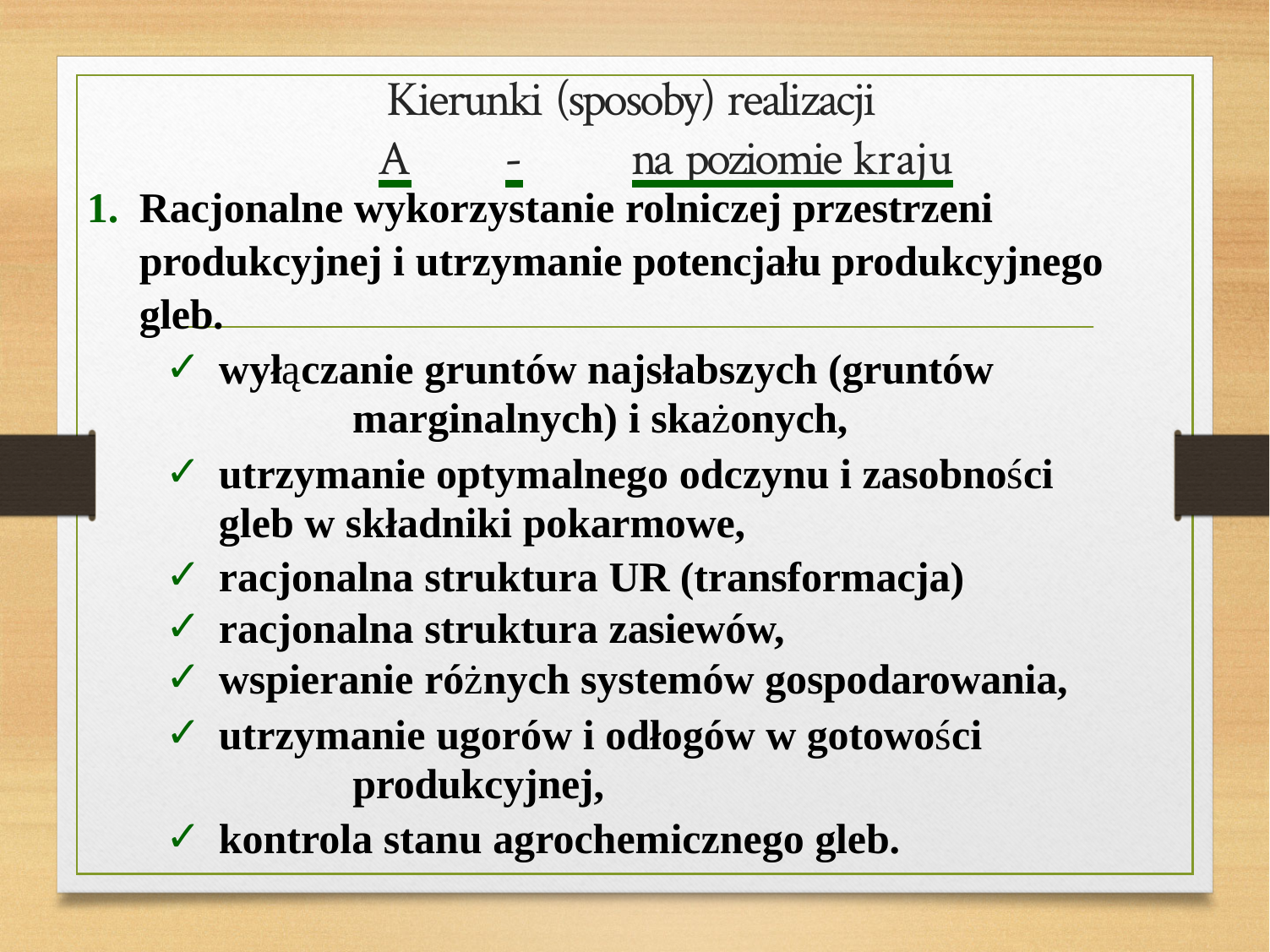

# Kierunki (sposoby) realizacji A	-	na poziomie kraju
Racjonalne wykorzystanie rolniczej przestrzeni produkcyjnej i utrzymanie potencjału produkcyjnego gleb.
wyłączanie gruntów najsłabszych (gruntów 	marginalnych) i skażonych,
utrzymanie optymalnego odczynu i zasobności 	gleb w składniki pokarmowe,
racjonalna struktura UR (transformacja)
racjonalna struktura zasiewów,
wspieranie różnych systemów gospodarowania,
utrzymanie ugorów i odłogów w gotowości 	produkcyjnej,
kontrola stanu agrochemicznego gleb.